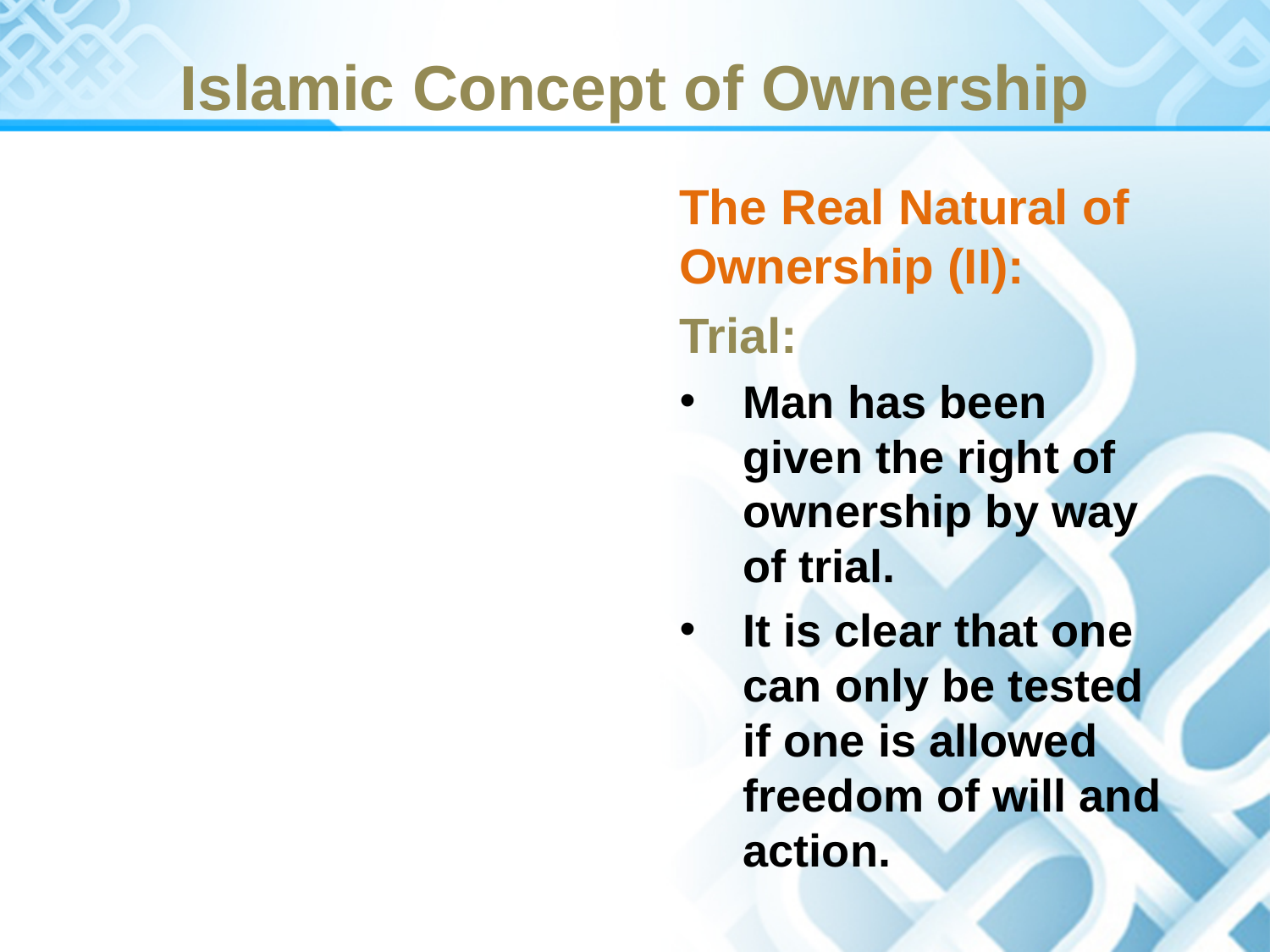

Islamic Concept of Ownership
The Real Natural of Ownership (II):
Trial:
Man has been given the right of ownership by way of trial.
It is clear that one can only be tested if one is allowed freedom of will and action.